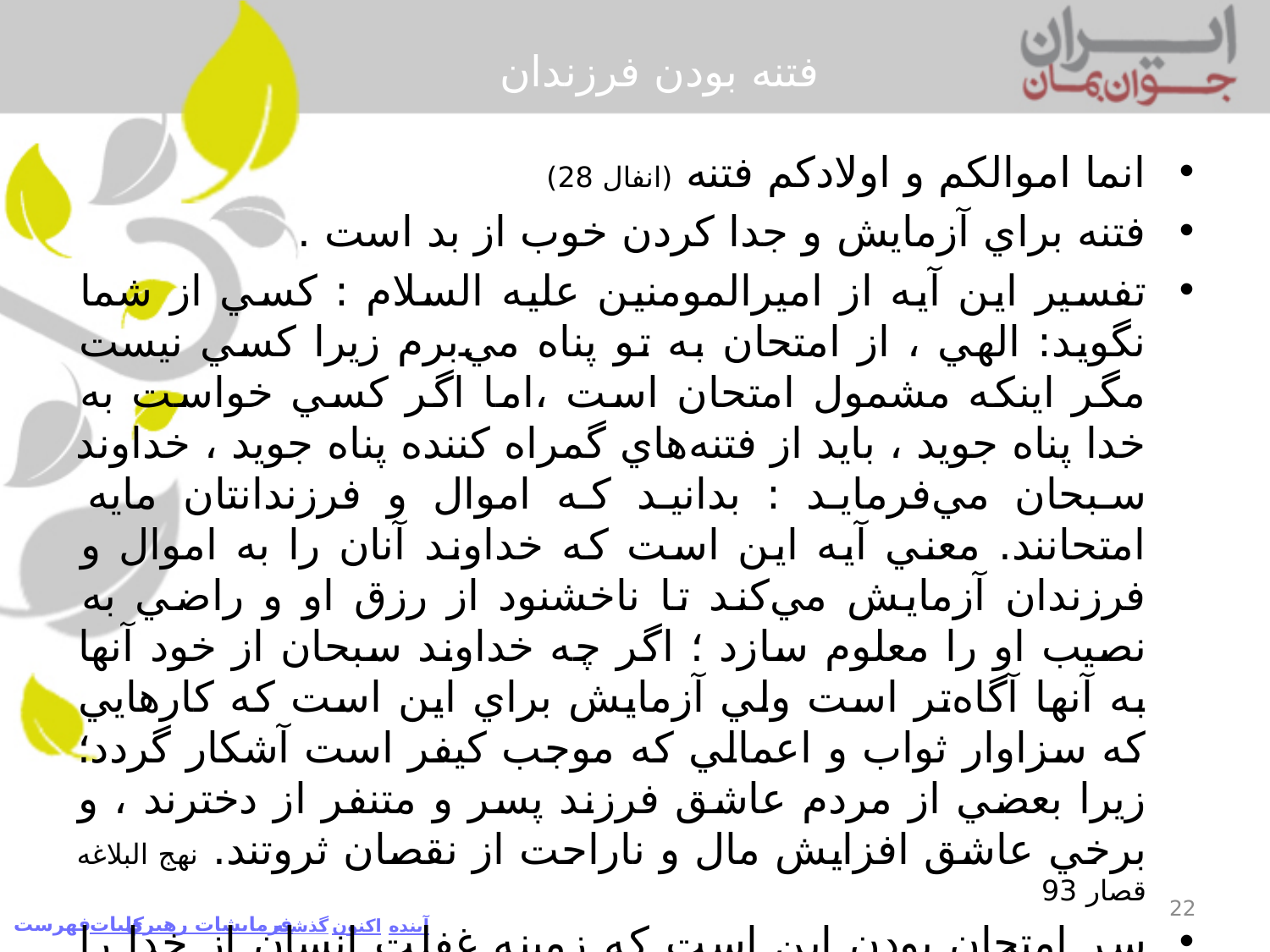

# فتنه بودن فرزندان
انما اموالكم و اولادكم فتنه (انفال 28)
فتنه براي آزمايش و جدا كردن خوب از بد است .
تفسير اين آيه از اميرالمومنين عليه السلام : كسي از شما نگويد: الهي ، از امتحان به تو پناه مي‌برم زيرا كسي نيست مگر اينكه مشمول امتحان است ،‌اما اگر كسي خواست به خدا پناه جويد ، بايد از فتنه‌هاي گمراه كننده پناه جويد ، خداوند سبحان مي‌فرمايد : بدانيد كه اموال و فرزندانتان مايه امتحانند. معني آيه اين است كه خداوند آنان را به اموال و فرزندان آزمايش مي‌كند تا ناخشنود از رزق او و راضي به نصيب او را معلوم سازد ؛ اگر چه خداوند سبحان از خود آنها به آنها آگاه‌تر است ولي آزمايش براي اين است كه كارهايي كه سزاوار ثواب و اعمالي كه موجب كيفر است آشكار گردد؛ زيرا بعضي از مردم عاشق فرزند پسر و متنفر از دخترند ، و برخي عاشق افزايش مال و ناراحت از نقصان ثروتند. نهج البلاغه قصار 93
سر امتحان بودن اين است كه زمينه غفلت انسان از خدا را فراهم مي‌كند:
يا أَيُّهَا الَّذينَ آمَنُوا لا تُلْهِكُمْ أَمْوالُكُمْ وَ لا أَوْلادُكُمْ عَنْ ذِكْرِ اللَّهِ وَ مَنْ يَفْعَلْ ذلِكَ فَأُولئِكَ هُمُ الْخاسِرُون‏(منافقون 9)
22